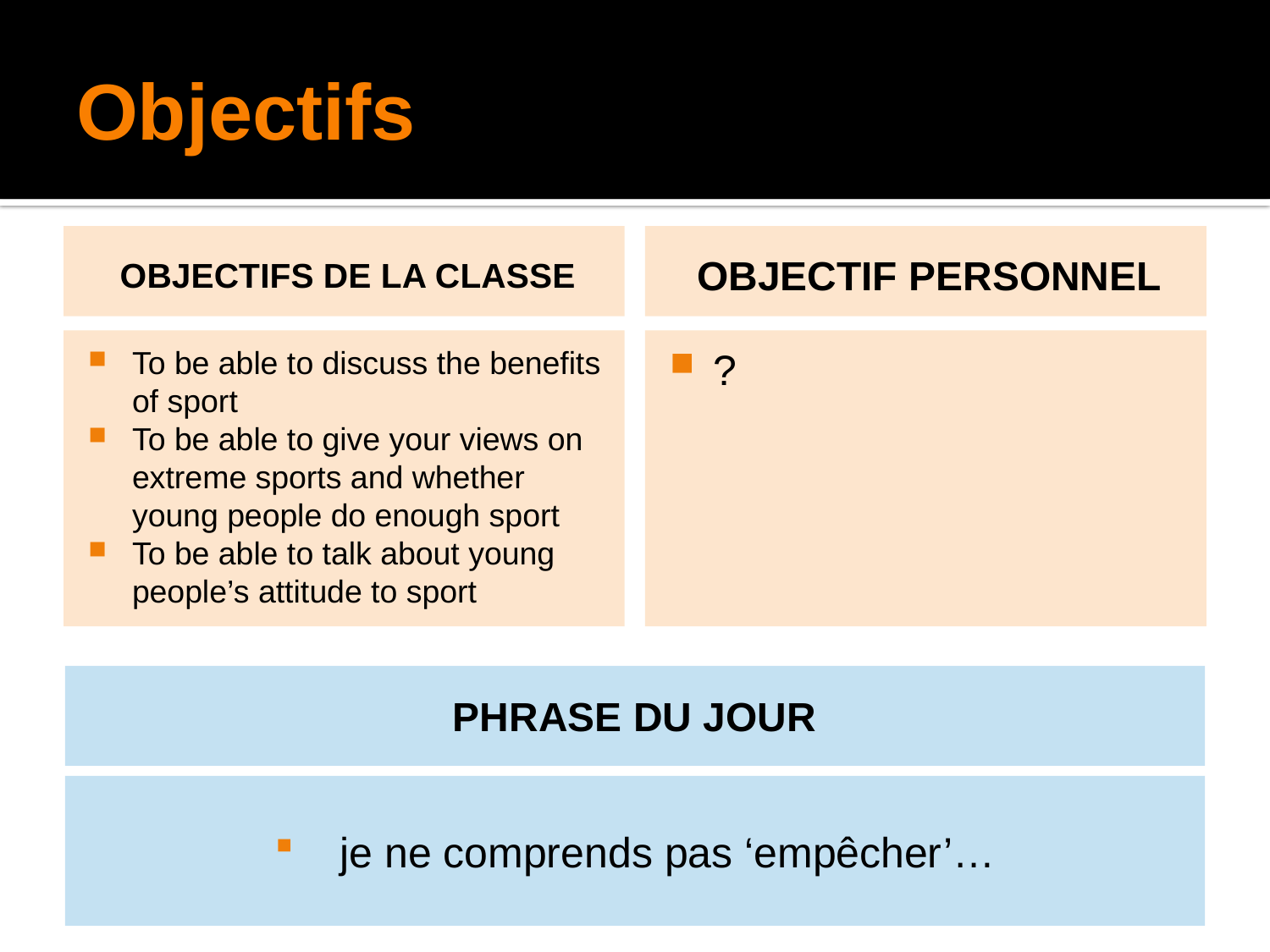

# Objectifs
Objectifs de la classe
Objectif personnel
To be able to discuss the benefits of sport
To be able to give your views on extreme sports and whether young people do enough sport
To be able to talk about young people’s attitude to sport
?
PHRASE DU JOUR
   je ne comprends pas ‘empêcher’…